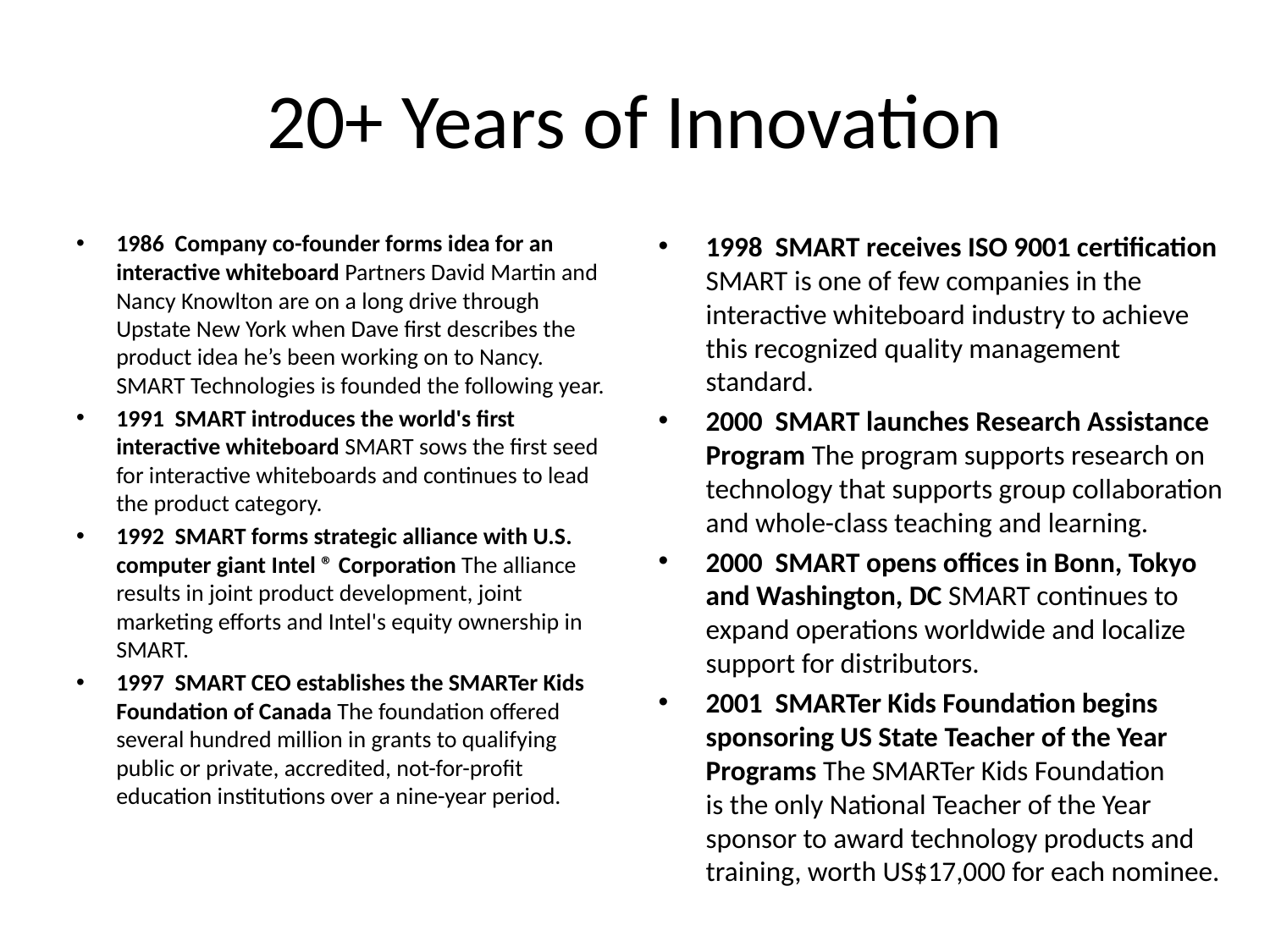

# 20+ Years of Innovation
1986  Company co-founder forms idea for an interactive whiteboard Partners David Martin and Nancy Knowlton are on a long drive through Upstate New York when Dave first describes the product idea he’s been working on to Nancy. SMART Technologies is founded the following year.
1991  SMART introduces the world's first interactive whiteboard SMART sows the first seed for interactive whiteboards and continues to lead the product category.
1992  SMART forms strategic alliance with U.S. computer giant Intel ® Corporation The alliance results in joint product development, joint marketing efforts and Intel's equity ownership in SMART.
1997  SMART CEO establishes the SMARTer Kids Foundation of Canada The foundation offered several hundred million in grants to qualifying public or private, accredited, not-for-profit education institutions over a nine-year period.

1998  SMART receives ISO 9001 certification SMART is one of few companies in the interactive whiteboard industry to achieve this recognized quality management standard.
2000  SMART launches Research Assistance Program The program supports research on technology that supports group collaboration and whole-class teaching and learning.
2000  SMART opens offices in Bonn, Tokyo and Washington, DC SMART continues to expand operations worldwide and localize support for distributors.
2001  SMARTer Kids Foundation begins sponsoring US State Teacher of the Year Programs The SMARTer Kids Foundation is the only National Teacher of the Year sponsor to award technology products and training, worth US$17,000 for each nominee.